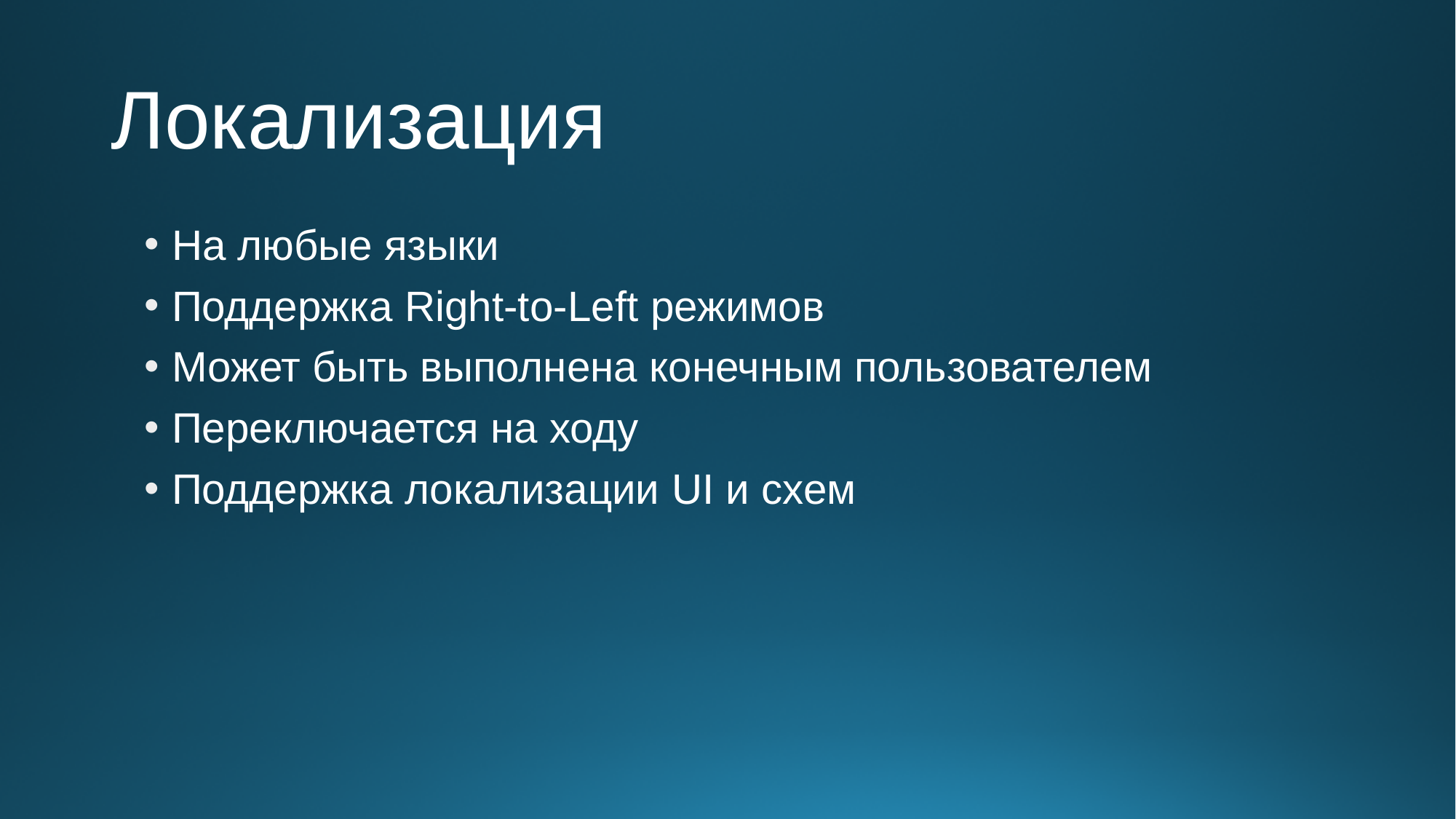

# Локализация
На любые языки
Поддержка Right-to-Left режимов
Может быть выполнена конечным пользователем
Переключается на ходу
Поддержка локализации UI и схем